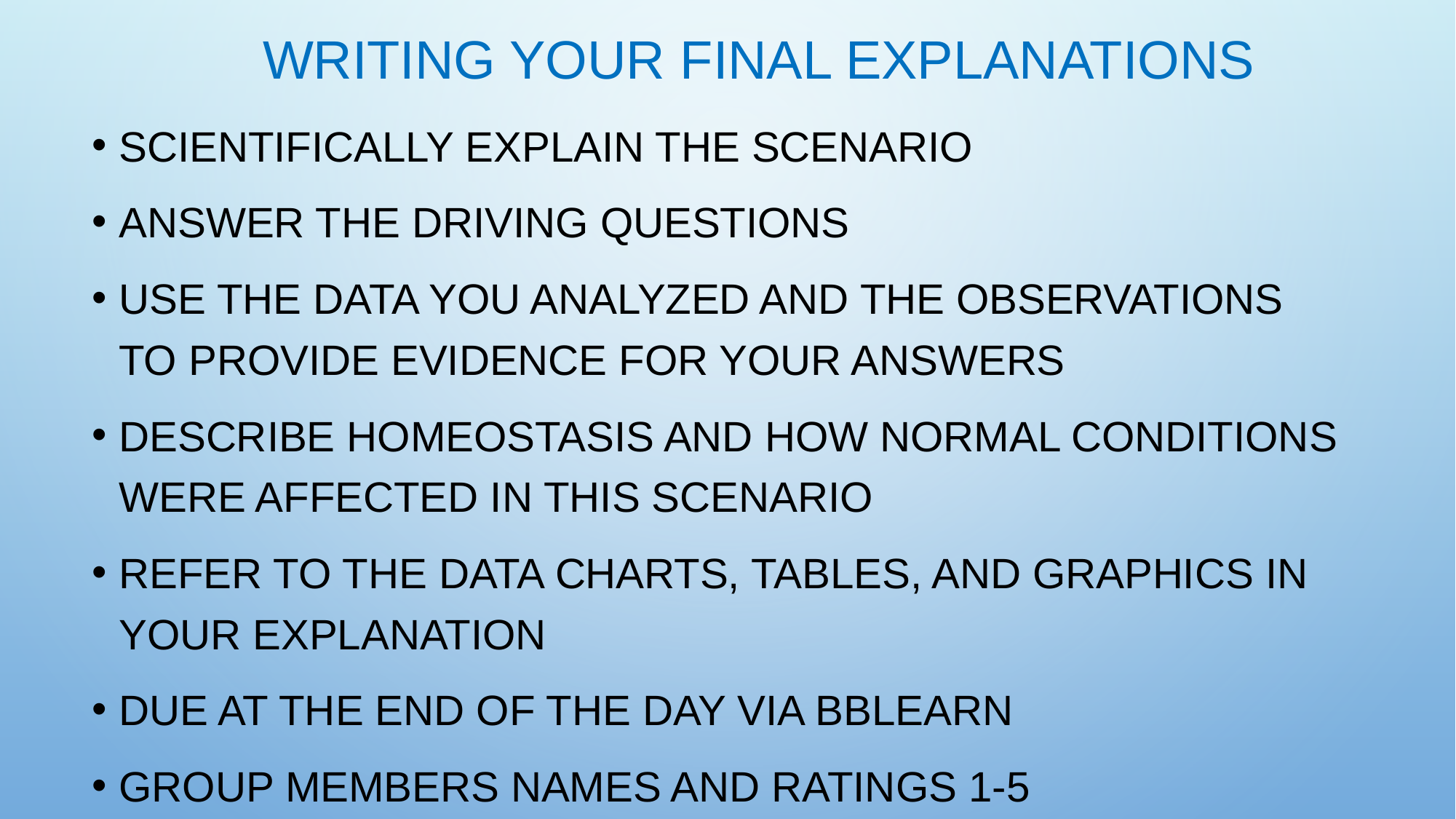

# Writing Your Final Explanations
scientifically explain the scenario
Answer the driving questions
Use the data you analyzed and the observations to provide evidence for your answers
Describe homeostasis and how normal conditions were affected in this scenario
Refer to the data charts, tables, and graphics in your explanation
Due at the end of the day via bblearn
Group members names and ratings 1-5